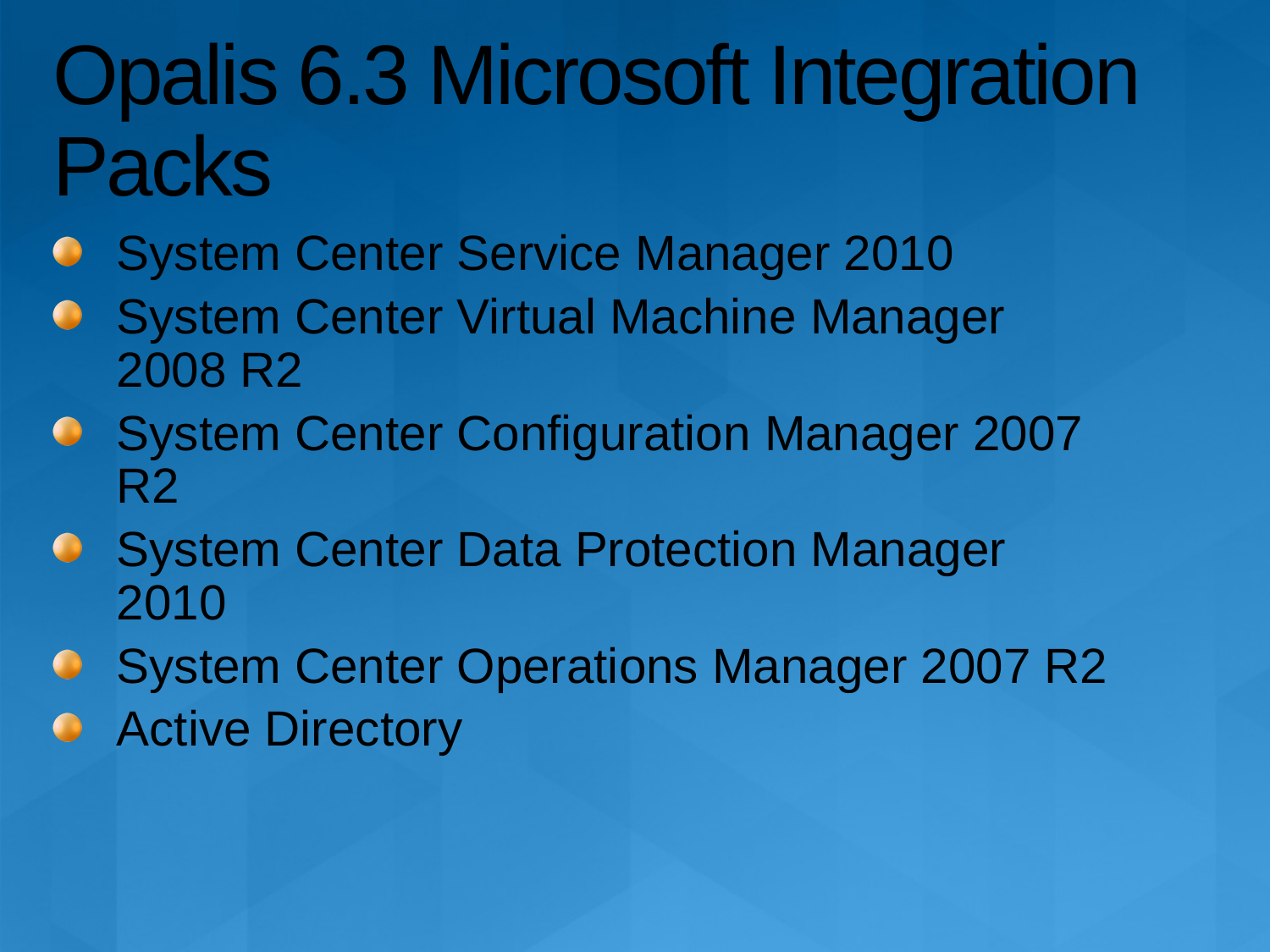

# Opalis 6.3 Microsoft Integration Packs
System Center Service Manager 2010
System Center Virtual Machine Manager 2008 R2
System Center Configuration Manager 2007 R2
System Center Data Protection Manager 2010
System Center Operations Manager 2007 R2
Active Directory